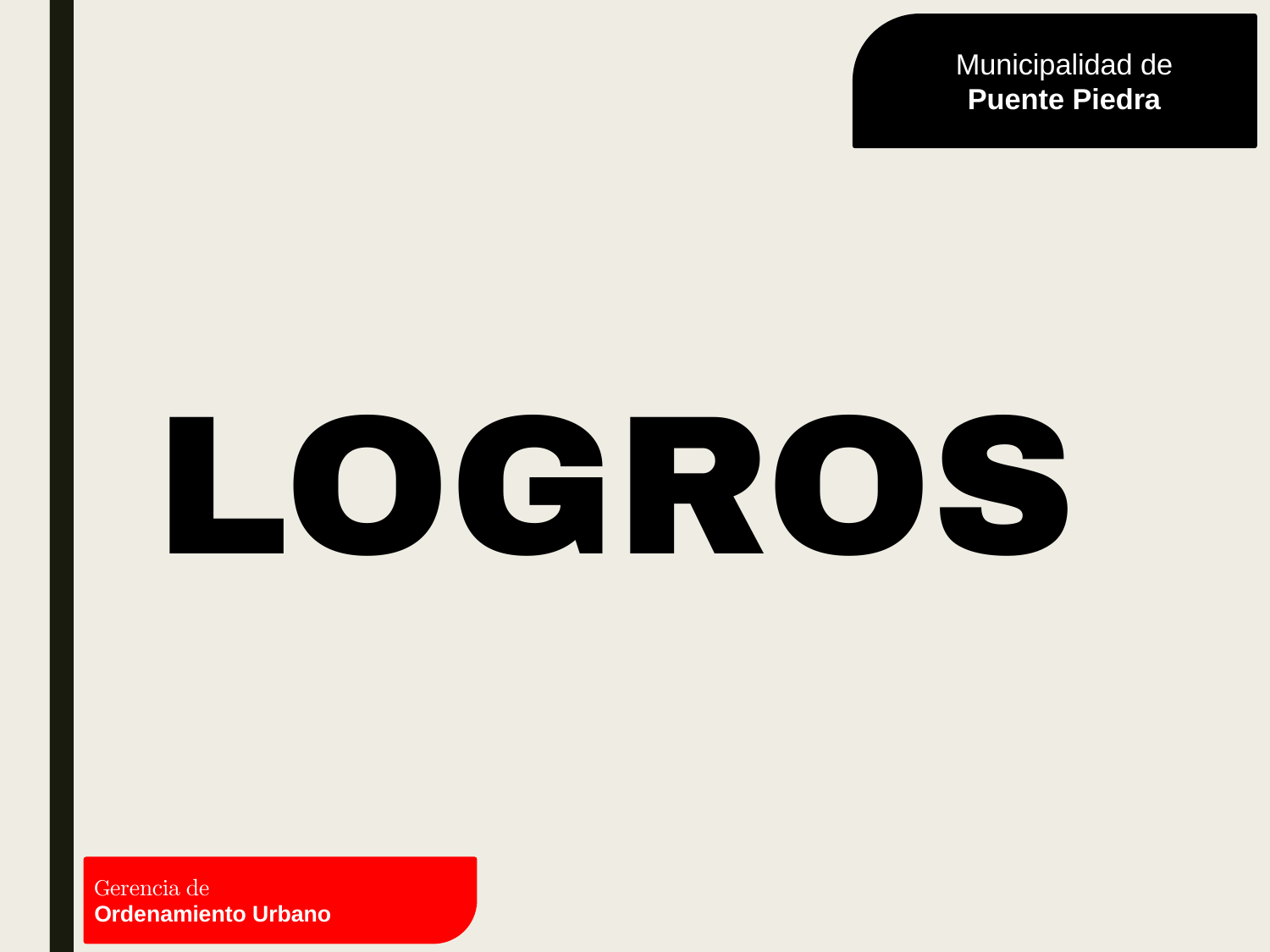

Municipalidad de
Puente Piedra
LOGROS

Gerencia de
Ordenamiento Urbano